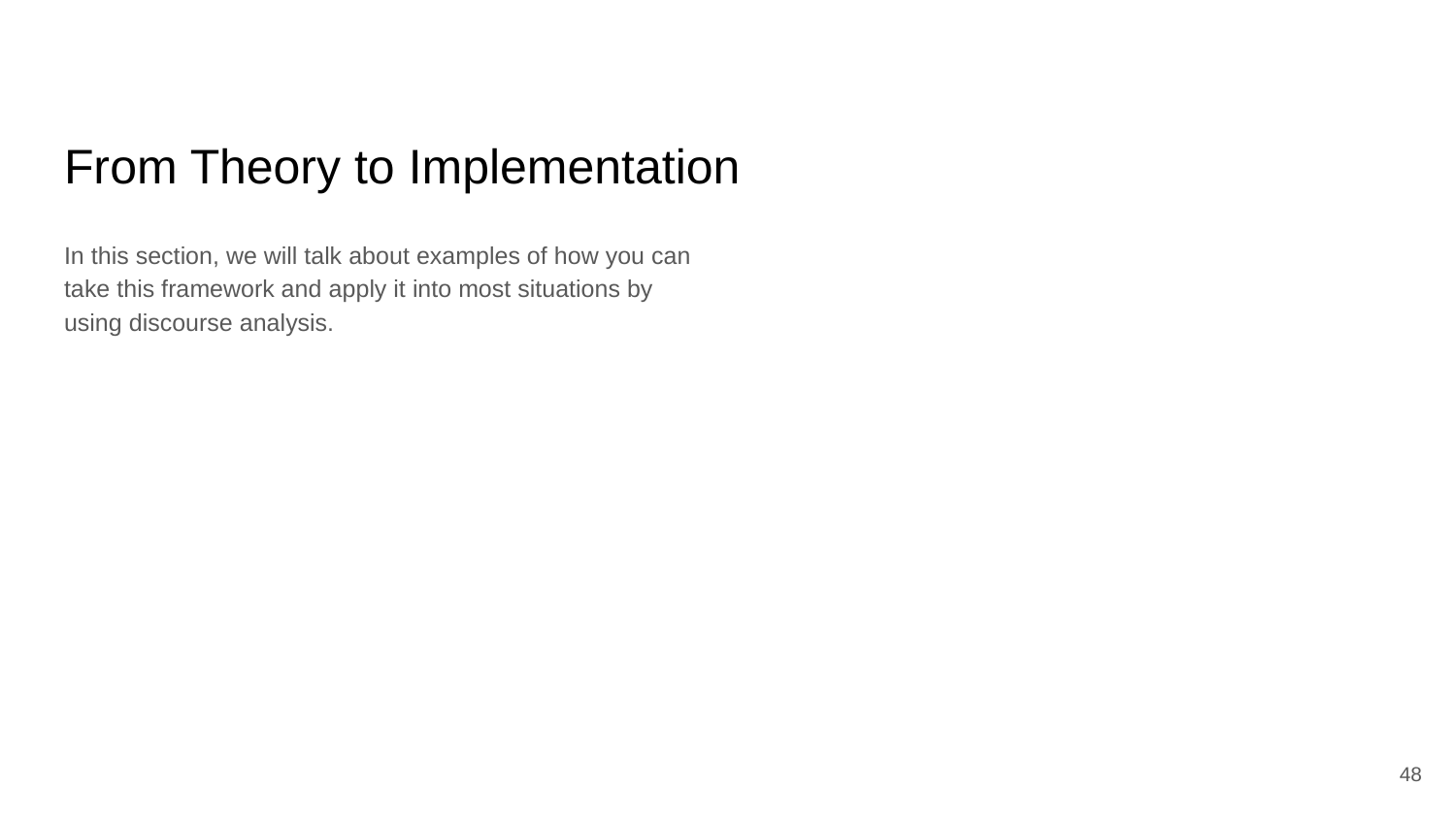

# From Theory to Implementation
In this section, we will talk about examples of how you can take this framework and apply it into most situations by using discourse analysis.
48